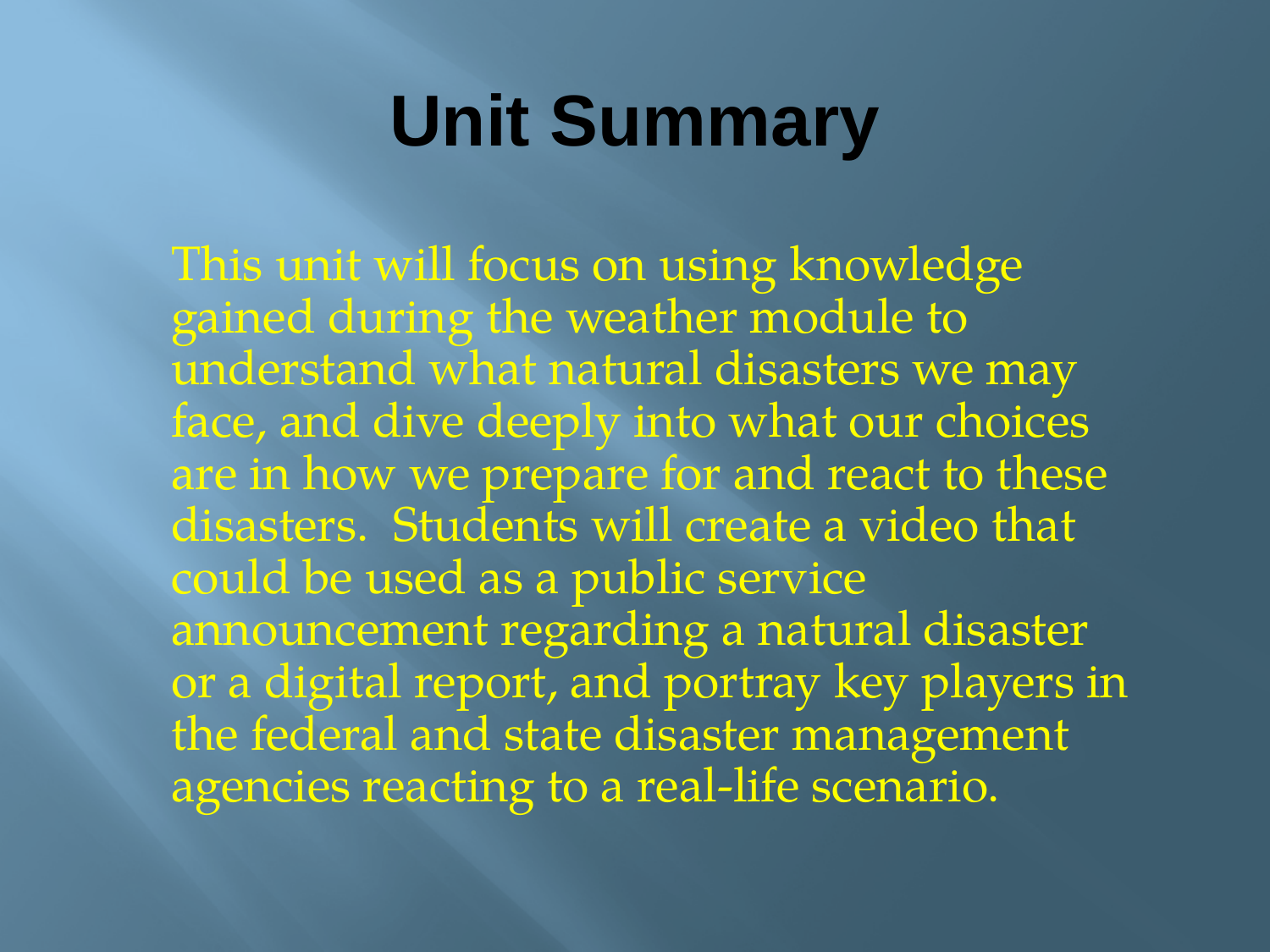

# Unit Summary

This unit will focus on using knowledge gained during the weather module to understand what natural disasters we may face, and dive deeply into what our choices are in how we prepare for and react to these disasters.  Students will create a video that could be used as a public service announcement regarding a natural disaster or a digital report, and portray key players in the federal and state disaster management agencies reacting to a real-life scenario.